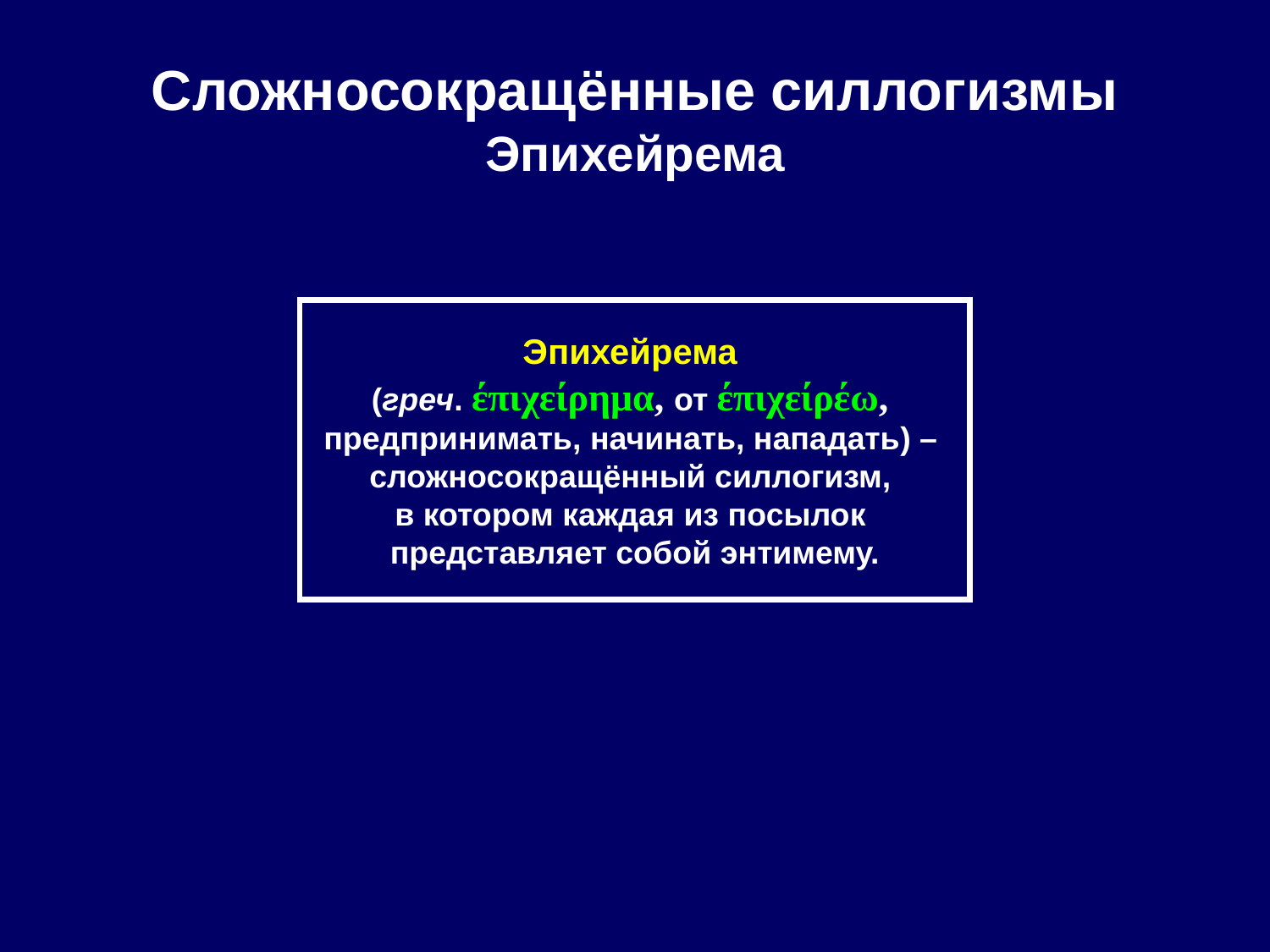

# Сложносокращённые силлогизмы Эпихейрема
Эпихейрема
(греч. έπιχείρημα, от έπιχείρέω,
предпринимать, начинать, нападать) –
сложносокращённый силлогизм,
в котором каждая из посылок
представляет собой энтимему.